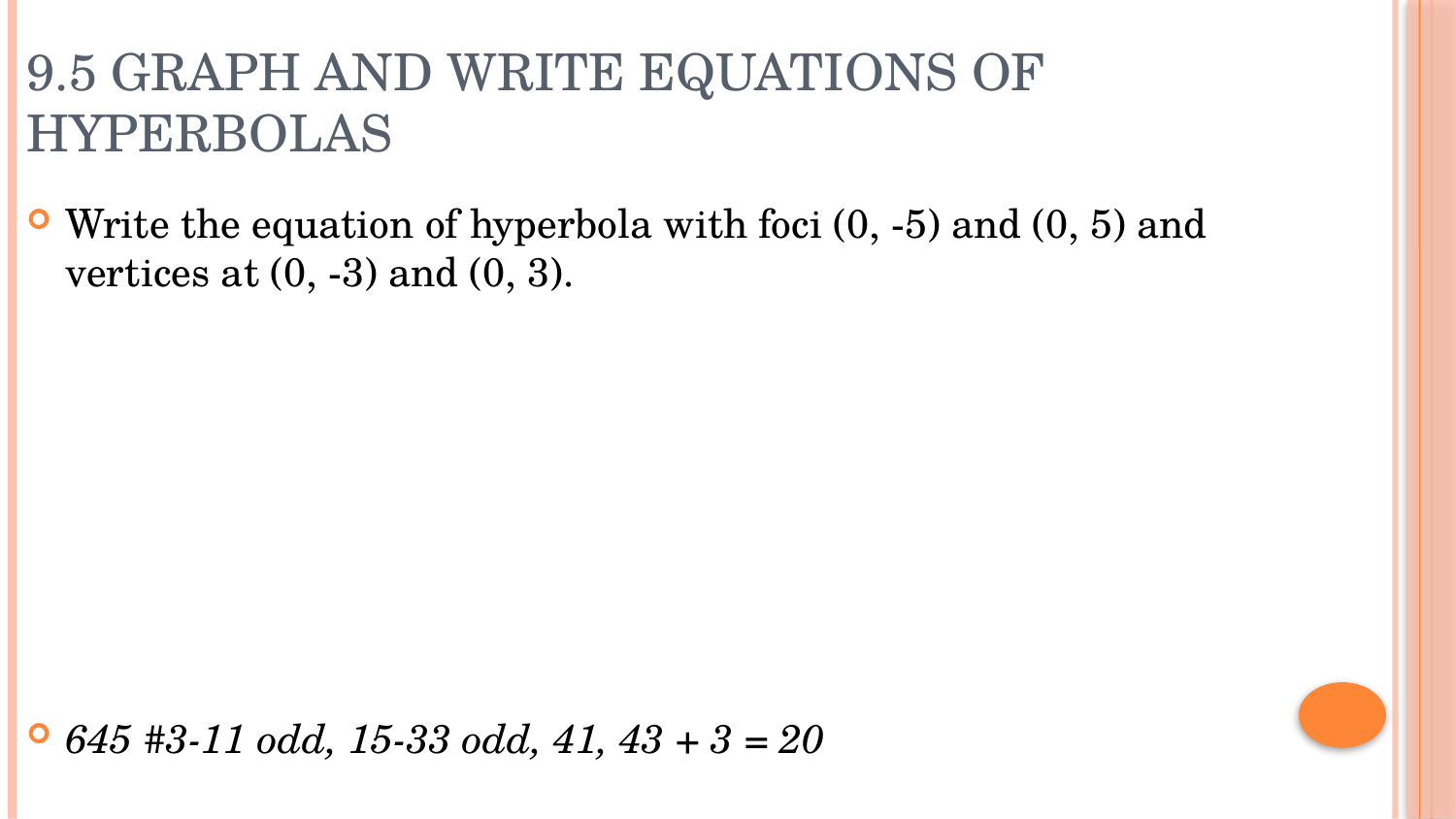

# 9.5 Graph and Write Equations of Hyperbolas
Write the equation of hyperbola with foci (0, -5) and (0, 5) and vertices at (0, -3) and (0, 3).

645 #3-11 odd, 15-33 odd, 41, 43 + 3 = 20